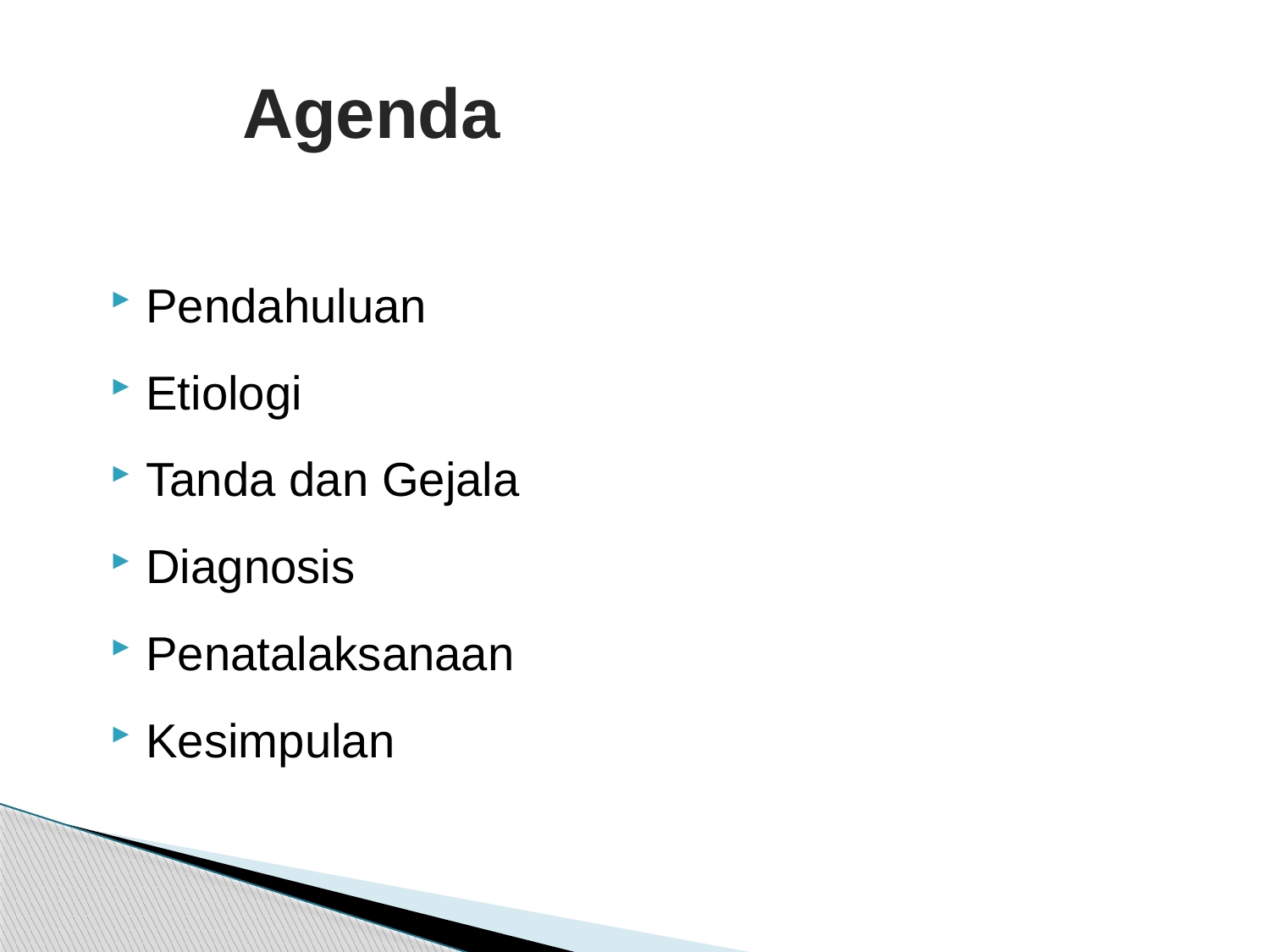

# Agenda
Pendahuluan
Etiologi
Tanda dan Gejala
Diagnosis
Penatalaksanaan
Kesimpulan